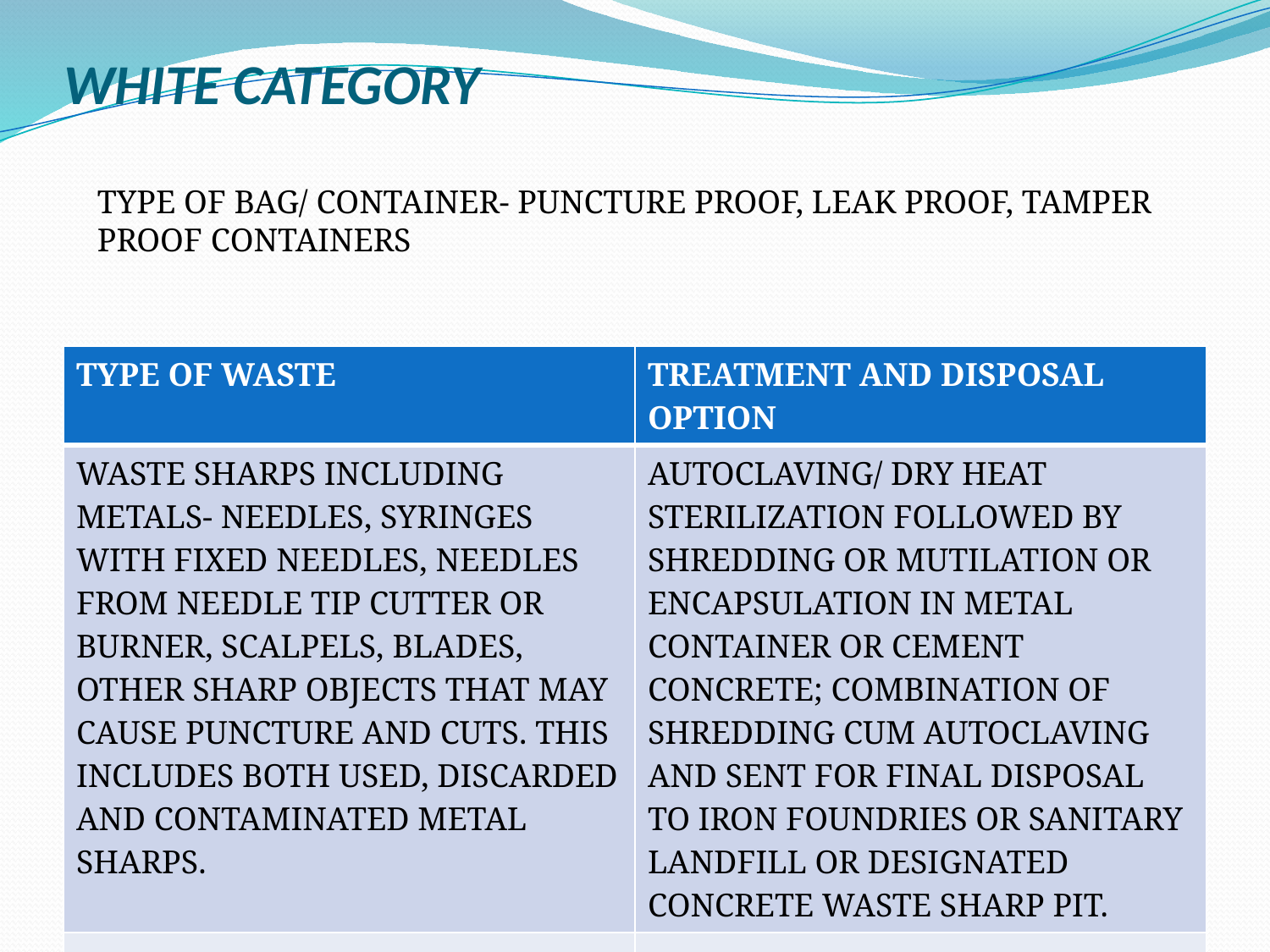

# WHITE CATEGORY
TYPE OF BAG/ CONTAINER- PUNCTURE PROOF, LEAK PROOF, TAMPER PROOF CONTAINERS
| TYPE OF WASTE | TREATMENT AND DISPOSAL OPTION |
| --- | --- |
| WASTE SHARPS INCLUDING METALS- NEEDLES, SYRINGES WITH FIXED NEEDLES, NEEDLES FROM NEEDLE TIP CUTTER OR BURNER, SCALPELS, BLADES, OTHER SHARP OBJECTS THAT MAY CAUSE PUNCTURE AND CUTS. THIS INCLUDES BOTH USED, DISCARDED AND CONTAMINATED METAL SHARPS. | AUTOCLAVING/ DRY HEAT STERILIZATION FOLLOWED BY SHREDDING OR MUTILATION OR ENCAPSULATION IN METAL CONTAINER OR CEMENT CONCRETE; COMBINATION OF SHREDDING CUM AUTOCLAVING AND SENT FOR FINAL DISPOSAL TO IRON FOUNDRIES OR SANITARY LANDFILL OR DESIGNATED CONCRETE WASTE SHARP PIT. |
|  |  |